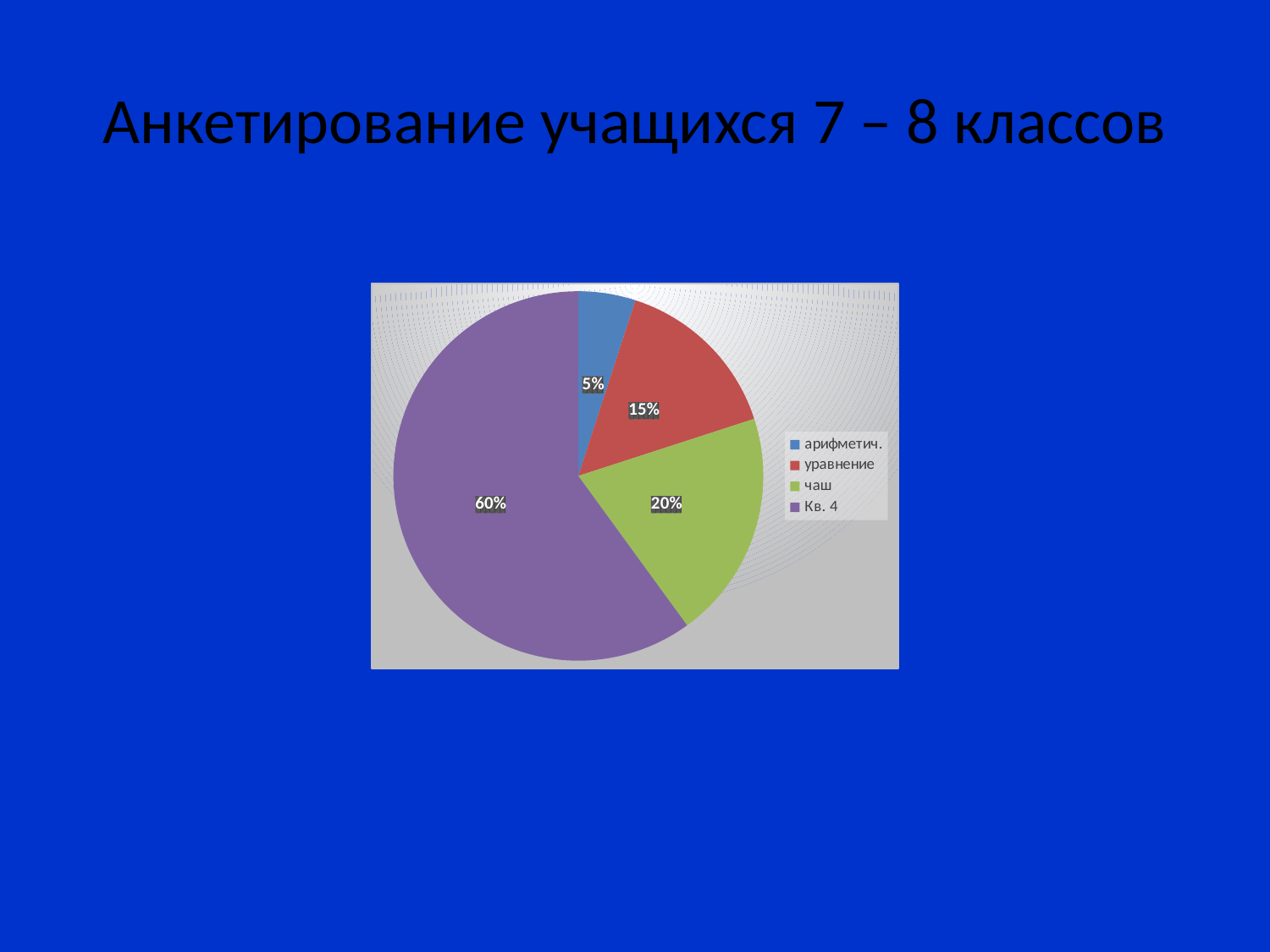

# Анкетирование учащихся 7 – 8 классов

### Chart

| Category | Столбец1 |
|---|---|
| арифметич. | 5.0 |
| уравнение | 15.0 |
| чаш | 20.0 |
| Кв. 4 | 60.0 |